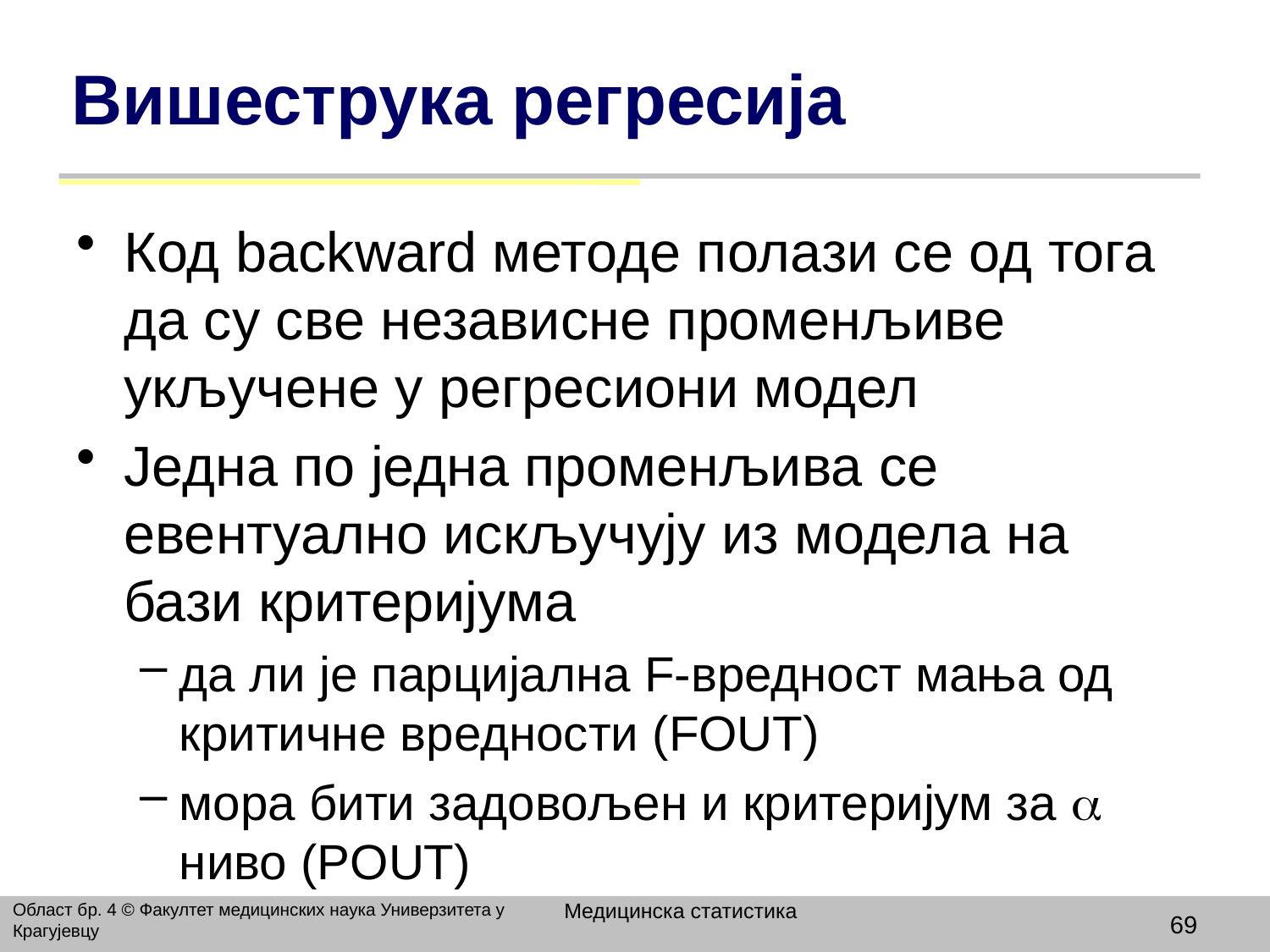

# Вишеструка регресија
Код backward методе полази се од тога да су све независне променљиве укључене у регресиони модел
Једна по једна променљива се евентуално искључују из модела на бази критеријума
да ли је парцијална F-вредност мања од критичне вредности (FOUT)
мора бити задовољен и критеријум за α ниво (POUT)
Медицинска статистика
Област бр. 4 © Факултет медицинских наука Универзитета у Крагујевцу
69